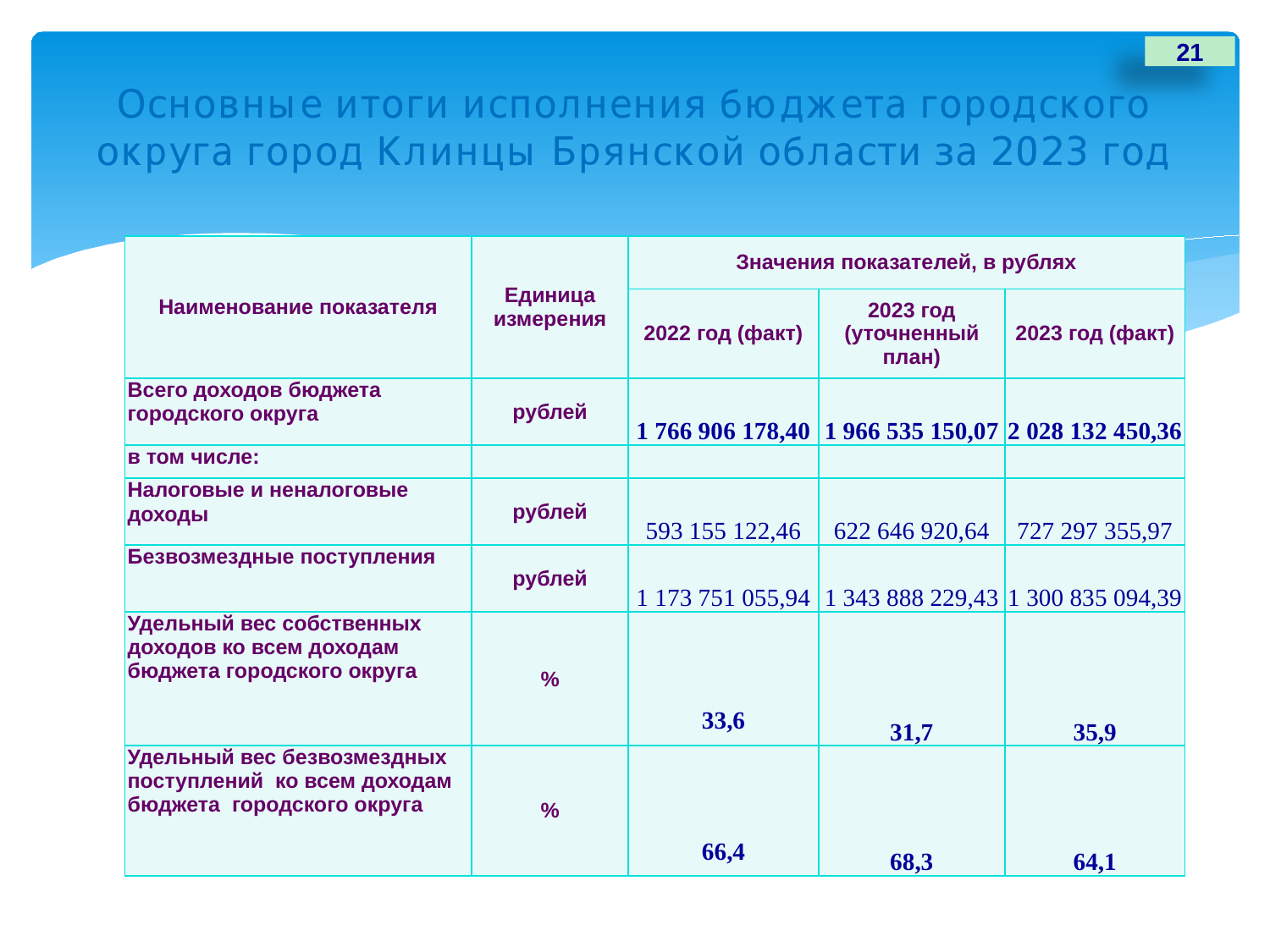

21
# Основные итоги исполнения бюджета городского округа город Клинцы Брянской области за 2023 год
| Наименование показателя | Единица измерения | Значения показателей, в рублях |  |  |
| --- | --- | --- | --- | --- |
|  |  | 2022 год (факт) | 2023 год (уточненный план) | 2023 год (факт) |
| Всего доходов бюджета городского округа | рублей | 1 766 906 178,40 | 1 966 535 150,07 | 2 028 132 450,36 |
| в том числе: |  |  |  |  |
| Налоговые и неналоговые доходы | рублей | 593 155 122,46 | 622 646 920,64 | 727 297 355,97 |
| Безвозмездные поступления | рублей | 1 173 751 055,94 | 1 343 888 229,43 | 1 300 835 094,39 |
| Удельный вес собственных доходов ко всем доходам бюджета городского округа | % | 33,6 | 31,7 | 35,9 |
| Удельный вес безвозмездных поступлений ко всем доходам бюджета городского округа | % | 66,4 | 68,3 | 64,1 |